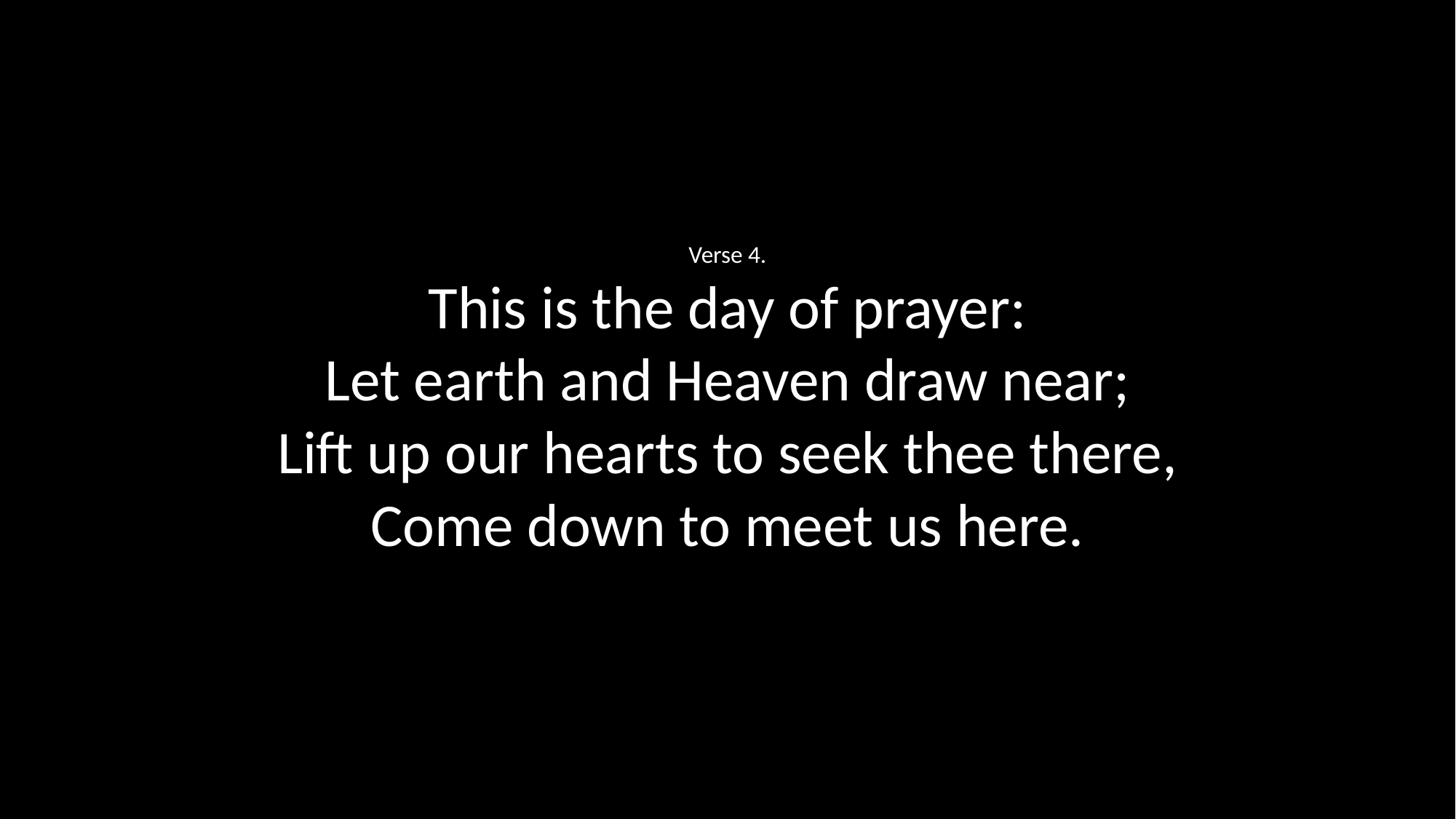

Verse 4.
This is the day of prayer:
Let earth and Heaven draw near;
Lift up our hearts to seek thee there,
Come down to meet us here.